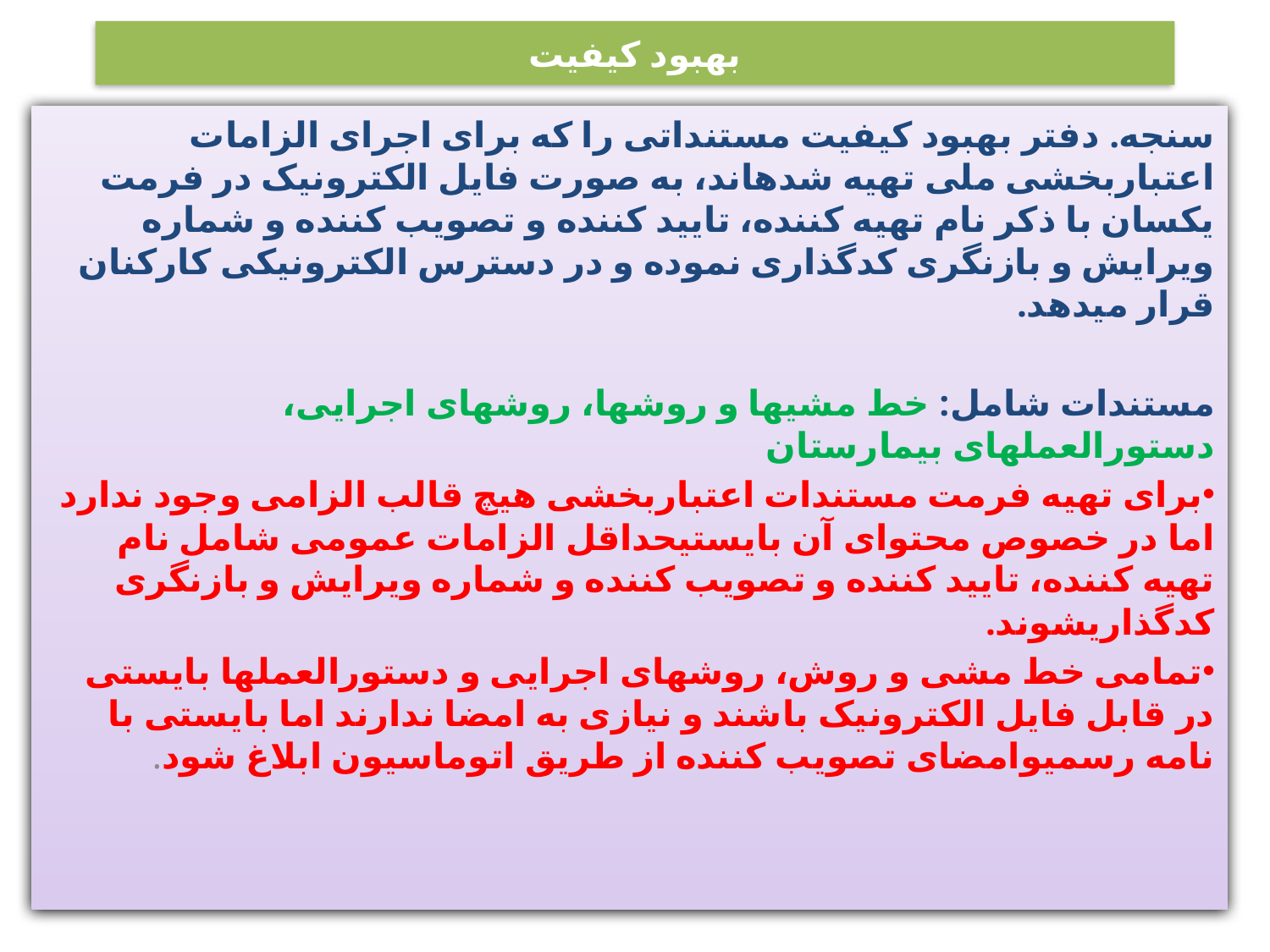

# بهبود کيفيت
سنجه. دفتر بهبود کیفیت مستنداتی را که برای اجرای الزامات اعتباربخشی ملی تهیه شده‏اند، به صورت فایل الکترونیک در فرمت یکسان با ذکر نام تهیه کننده، تایید کننده و تصویب کننده و شماره ویرایش و بازنگری کدگذاری نموده و در دسترس الکترونیکی کارکنان قرار ‏می‏دهد.

مستندات شامل: خط مشی‏ها و روشها، روشهای اجرایی، دستورالعمل‏های بیمارستان
برای تهیه فرمت مستندات اعتباربخشی هیچ قالب الزامی وجود ندارد اما در خصوص محتوای آن بایستیحداقل الزامات عمومی شامل نام تهیه کننده، تایید کننده و تصویب کننده و شماره ویرایش و بازنگری کدگذاریشوند.
تمامی خط مشی و روش، روشهای اجرایی و دستورالعمل‏ها بایستی در قابل فایل الکترونیک باشند و نیازی به امضا ندارند اما بایستی با نامه رسمیوامضای تصویب کننده از طریق اتوماسیون ابلاغ شود.